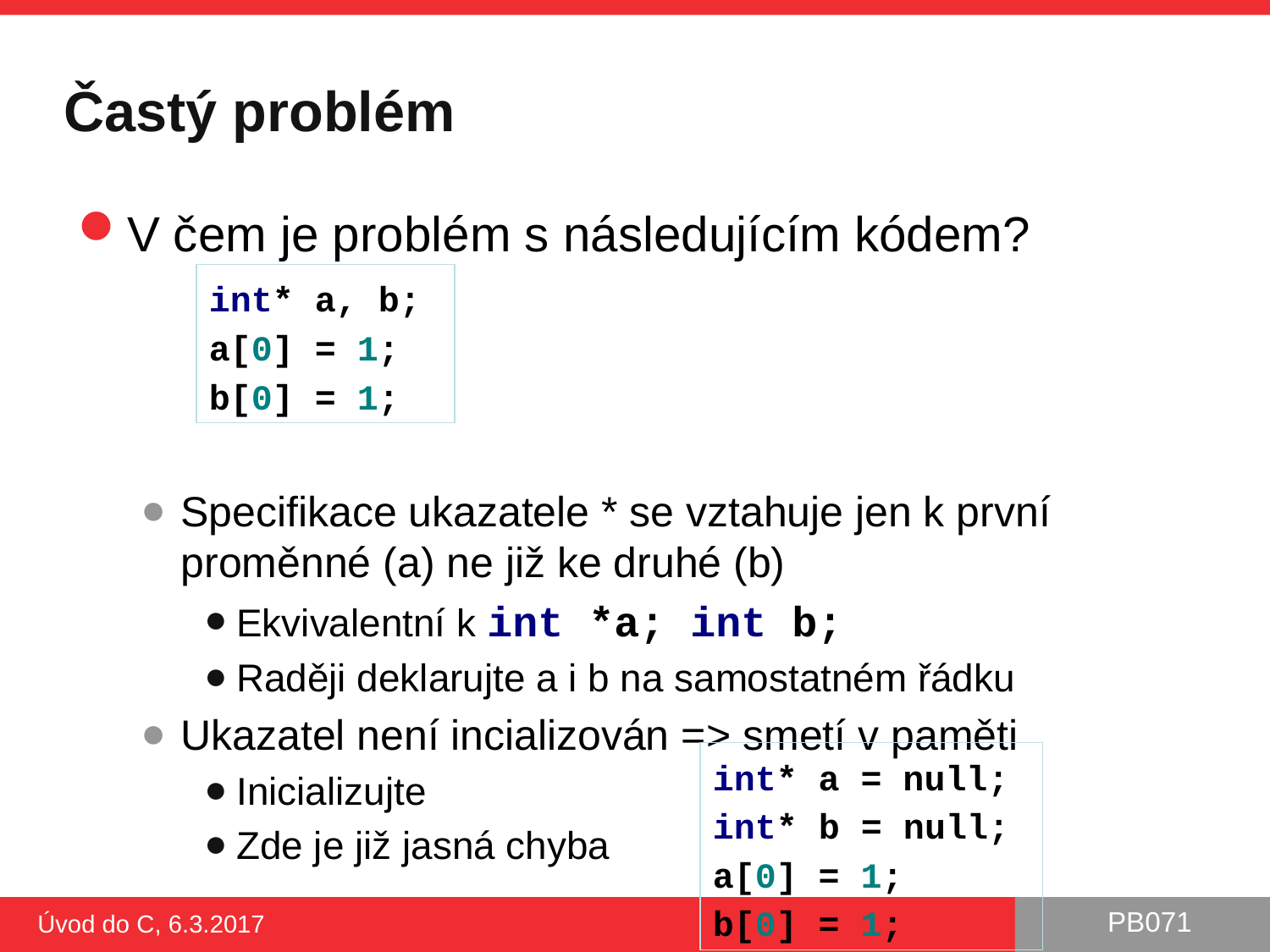

# Častý problém
V čem je problém s následujícím kódem?

Specifikace ukazatele * se vztahuje jen k první proměnné (a) ne již ke druhé (b)
Ekvivalentní k int *a; int b;
Raději deklarujte a i b na samostatném řádku
Ukazatel není incializován => smetí v paměti
Inicializujte
Zde je již jasná chyba

int* a, b;
a[0] = 1;
b[0] = 1;
int* a = null;
int* b = null;
a[0] = 1;
b[0] = 1;
Úvod do C, 6.3.2017